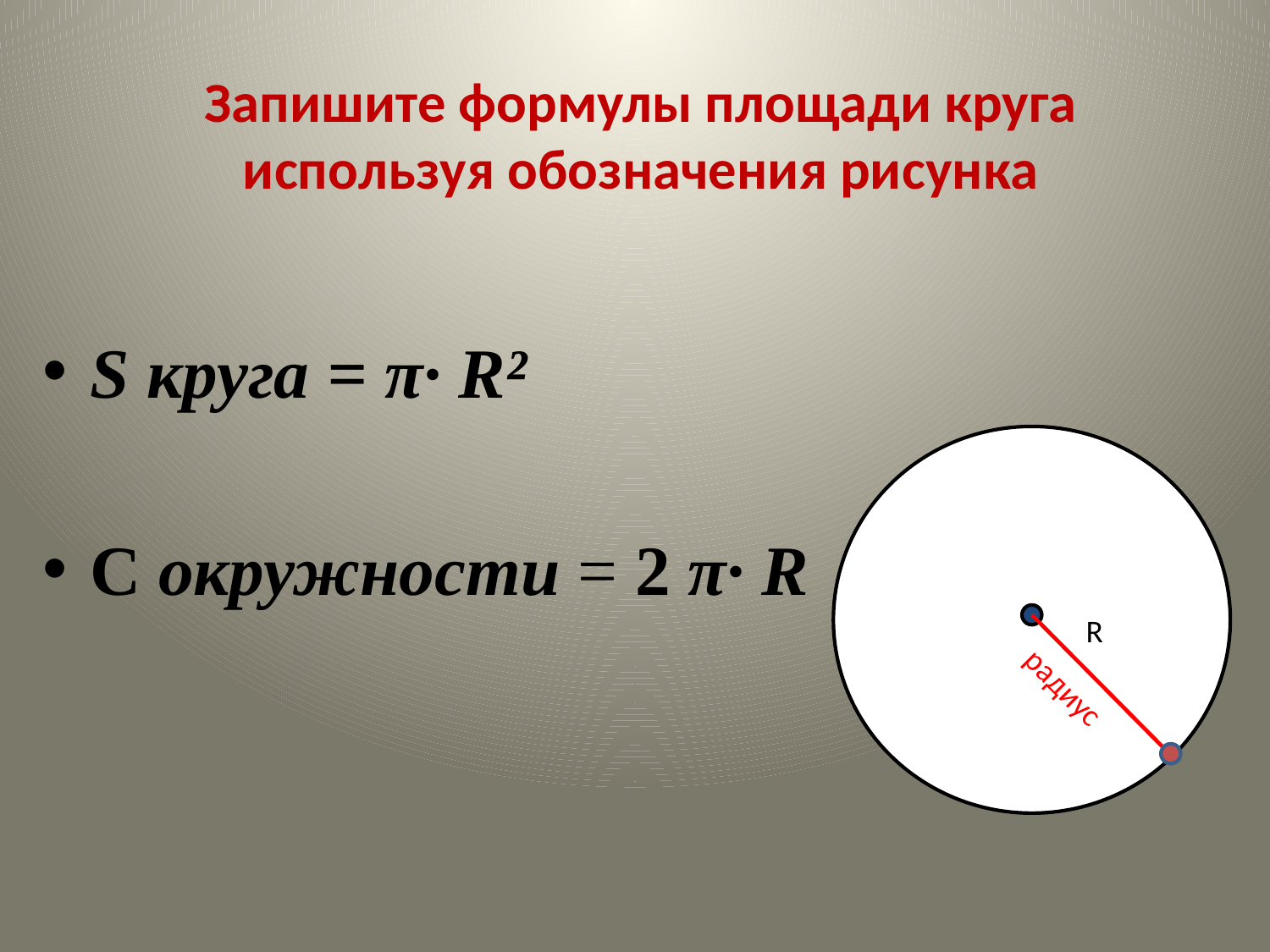

# Запишите формулы площади круга используя обозначения рисунка

S круга = π∙ R²

С окружности = 2 π∙ R

R
радиус